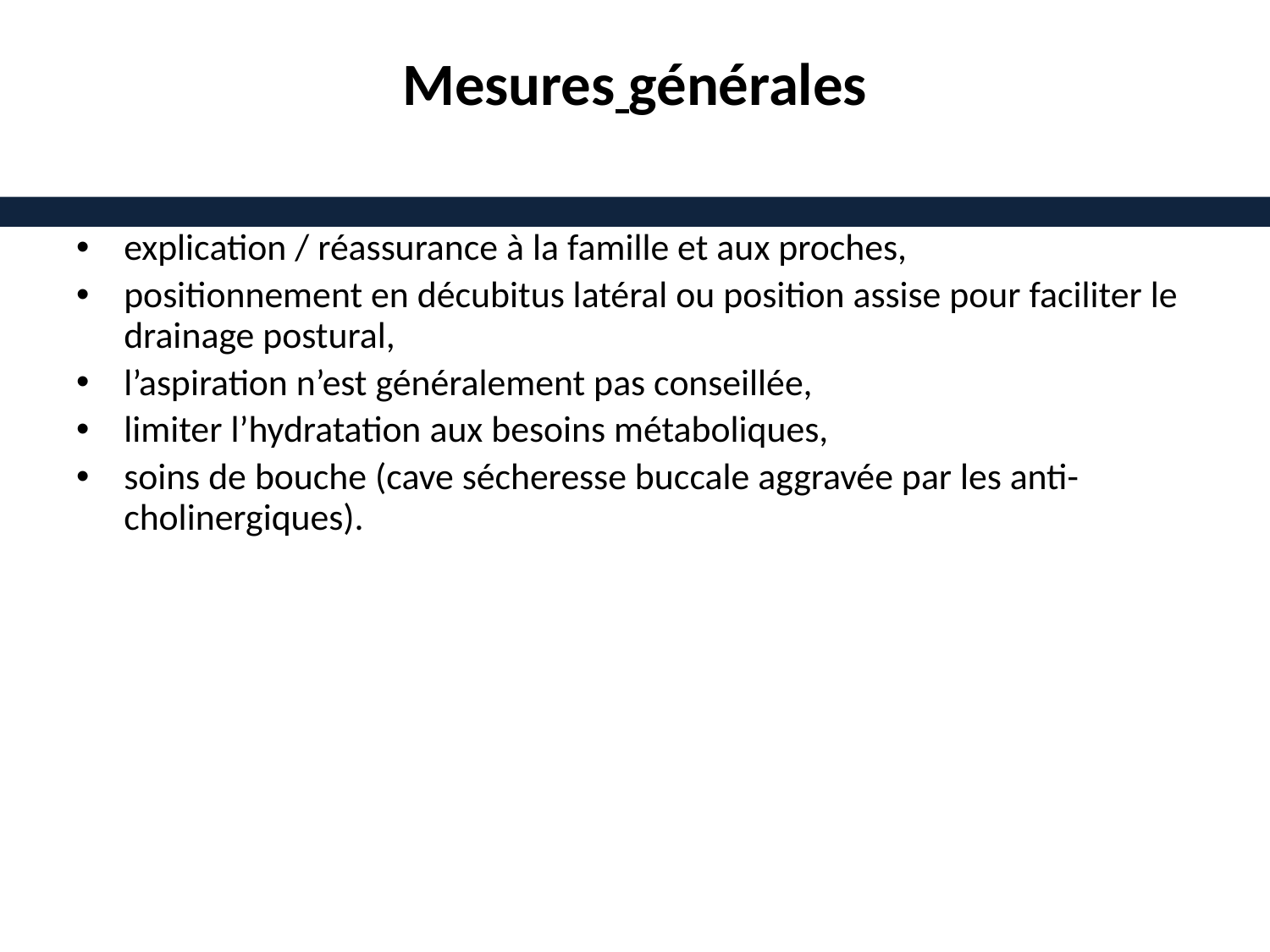

# Mesures générales

explication / réassurance à la famille et aux proches,
positionnement en décubitus latéral ou position assise pour faciliter le drainage postural,
l’aspiration n’est généralement pas conseillée,
limiter l’hydratation aux besoins métaboliques,
soins de bouche (cave sécheresse buccale aggravée par les anti-cholinergiques).